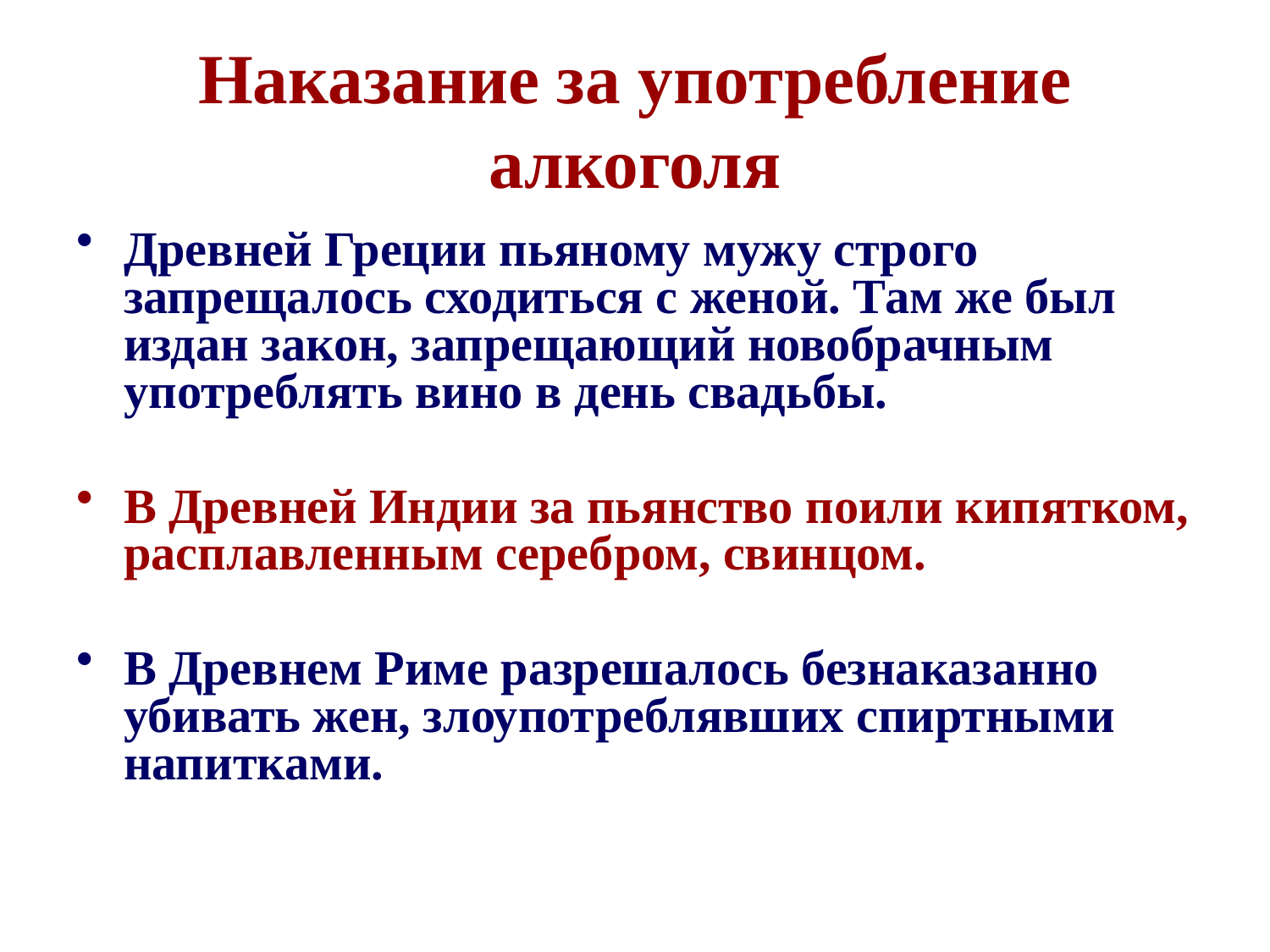

# Наказание за употребление алкоголя
Древней Греции пьяному мужу строго запрещалось сходиться с женой. Там же был издан закон, запрещающий новобрачным употреблять вино в день свадьбы.

В Древней Индии за пьянство поили кипятком, расплавленным серебром, свинцом.

В Древнем Риме разрешалось безнаказанно убивать жен, злоупотреблявших спиртными напитками.